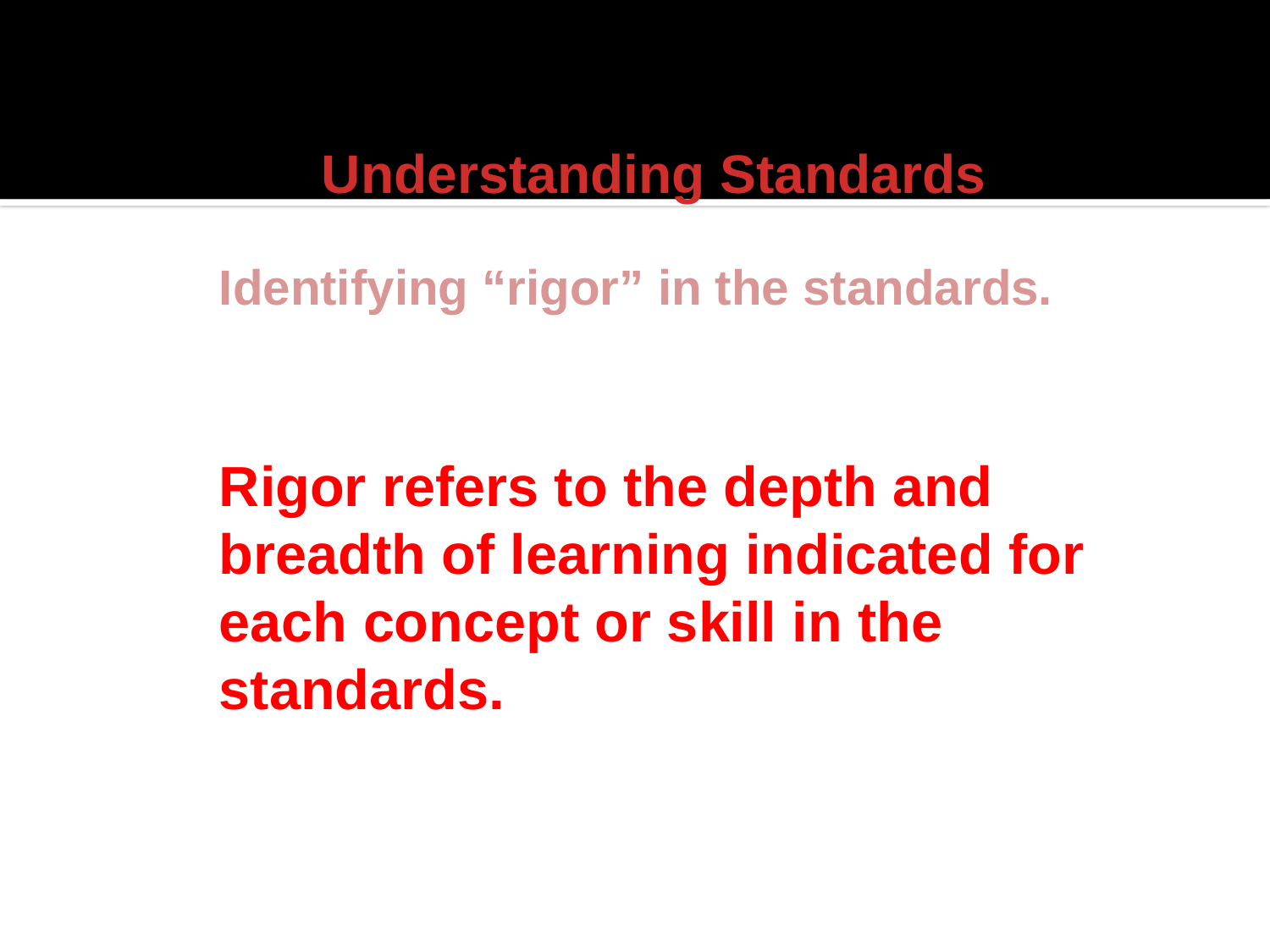

# Understanding Standards
	Identifying “rigor” in the standards.

	Rigor refers to the depth and breadth of learning indicated for each concept or skill in the standards.